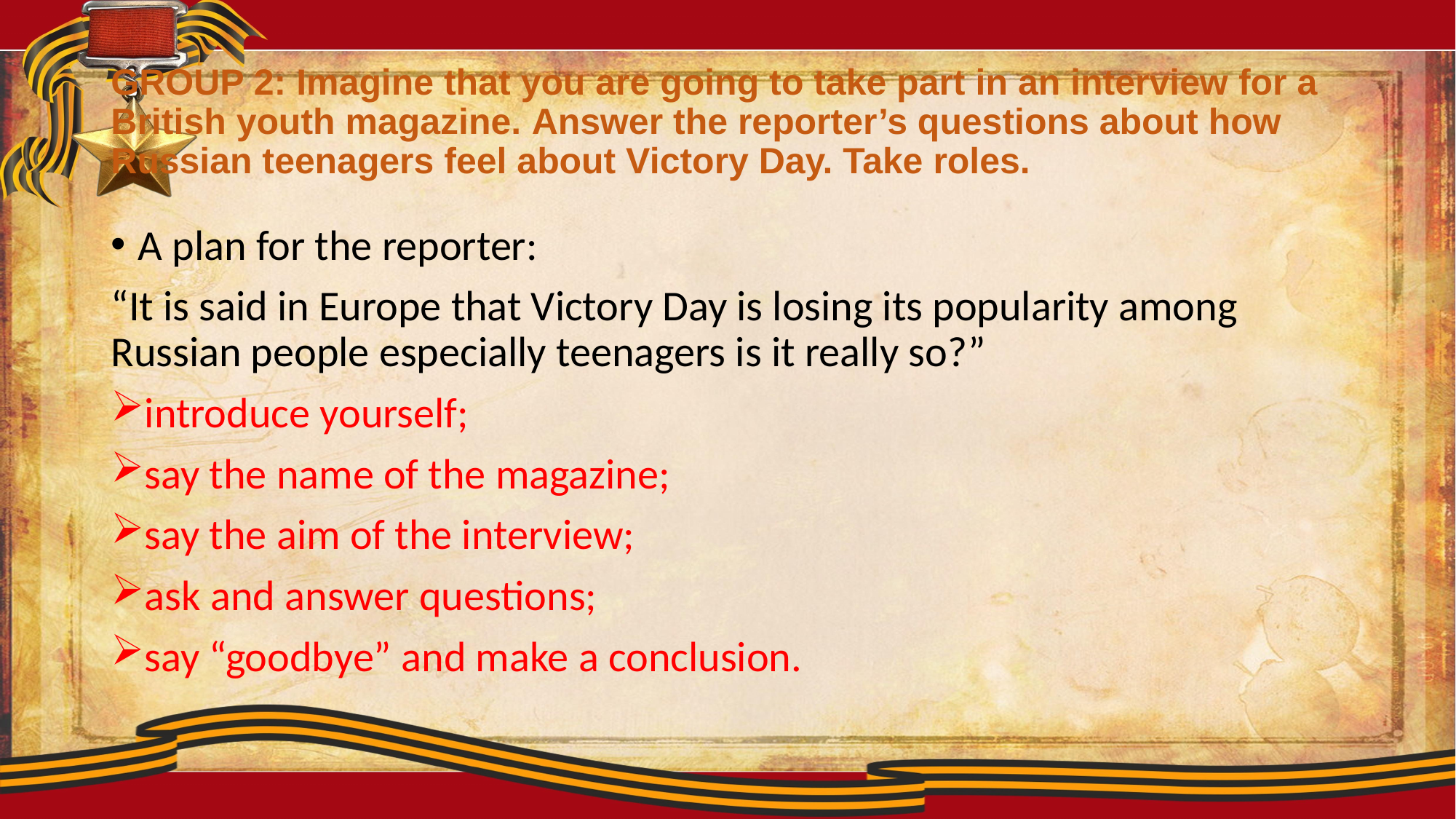

# GROUP 2: Imagine that you are going to take part in an interview for a British youth magazine. Answer the reporter’s questions about how Russian teenagers feel about Victory Day. Take roles.
A plan for the reporter:
“It is said in Europe that Victory Day is losing its popularity among Russian people especially teenagers is it really so?”
introduce yourself;
say the name of the magazine;
say the aim of the interview;
ask and answer questions;
say “goodbye” and make a conclusion.